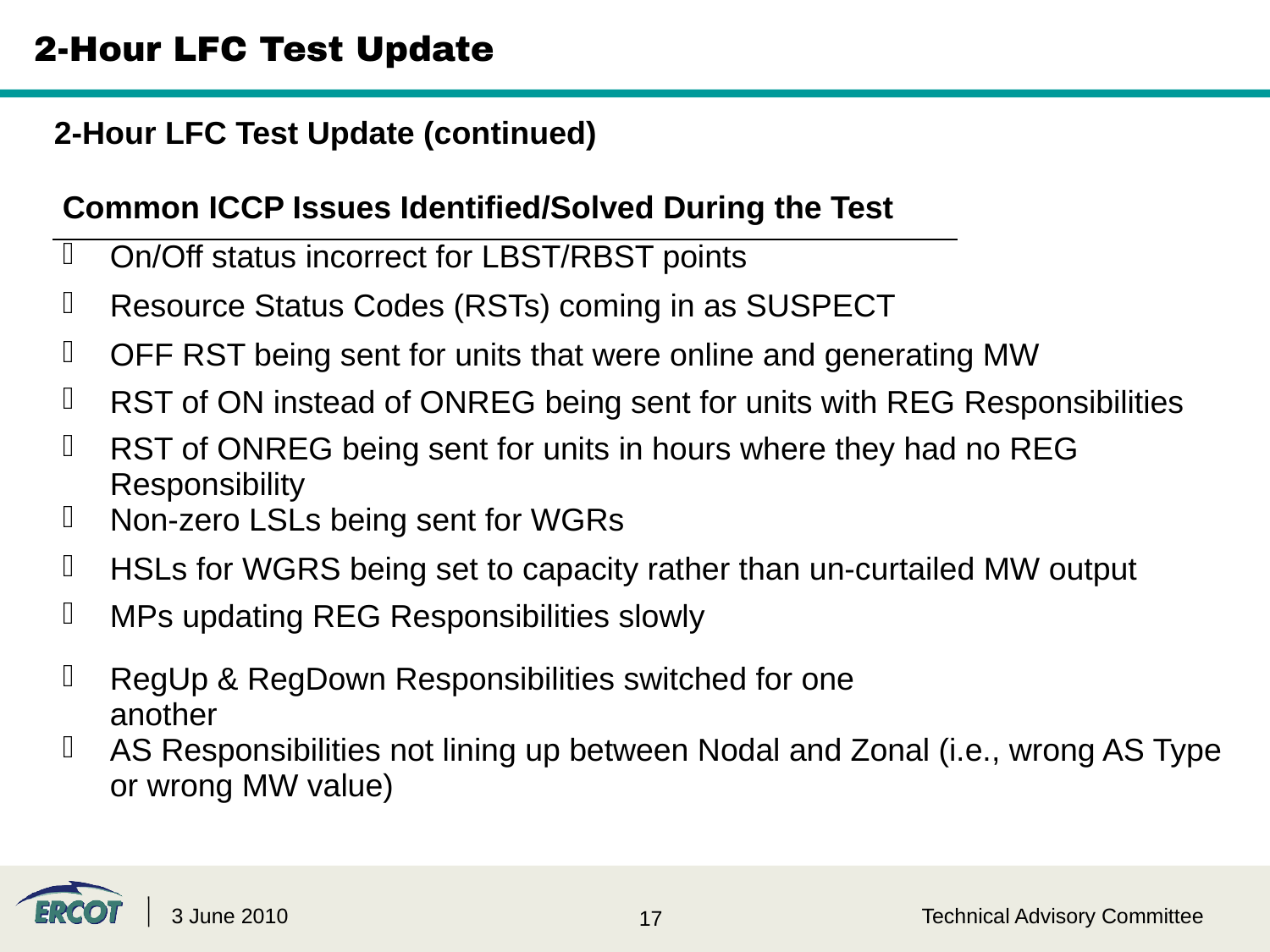

# 2-Hour LFC Test Update
2-Hour LFC Test Update (continued)
| Common ICCP Issues Identified/Solved During the Test |  |
| --- | --- |
| On/Off status incorrect for LBST/RBST points |  |
| Resource Status Codes (RSTs) coming in as SUSPECT |  |
| OFF RST being sent for units that were online and generating MW |  |
| RST of ON instead of ONREG being sent for units with REG Responsibilities |  |
| RST of ONREG being sent for units in hours where they had no REG Responsibility |  |
| Non-zero LSLs being sent for WGRs |  |
| HSLs for WGRS being set to capacity rather than un-curtailed MW output |  |
| MPs updating REG Responsibilities slowly |  |
| RegUp & RegDown Responsibilities switched for one another |  |
| AS Responsibilities not lining up between Nodal and Zonal (i.e., wrong AS Type or wrong MW value) |  |
3 June 2010
Technical Advisory Committee